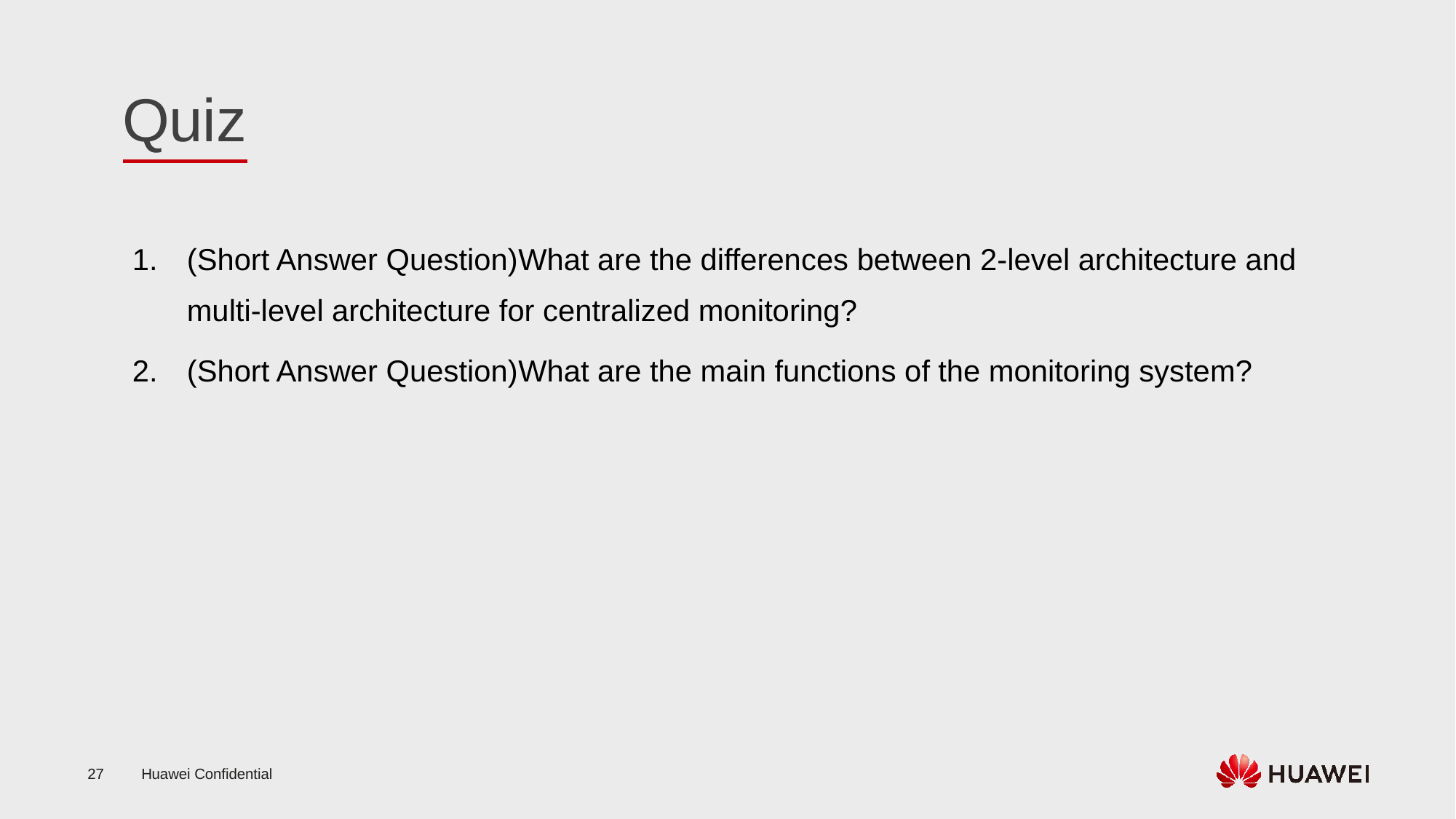

(Short Answer Question)What are the differences between 2-level architecture and multi-level architecture for centralized monitoring?
(Short Answer Question)What are the main functions of the monitoring system?